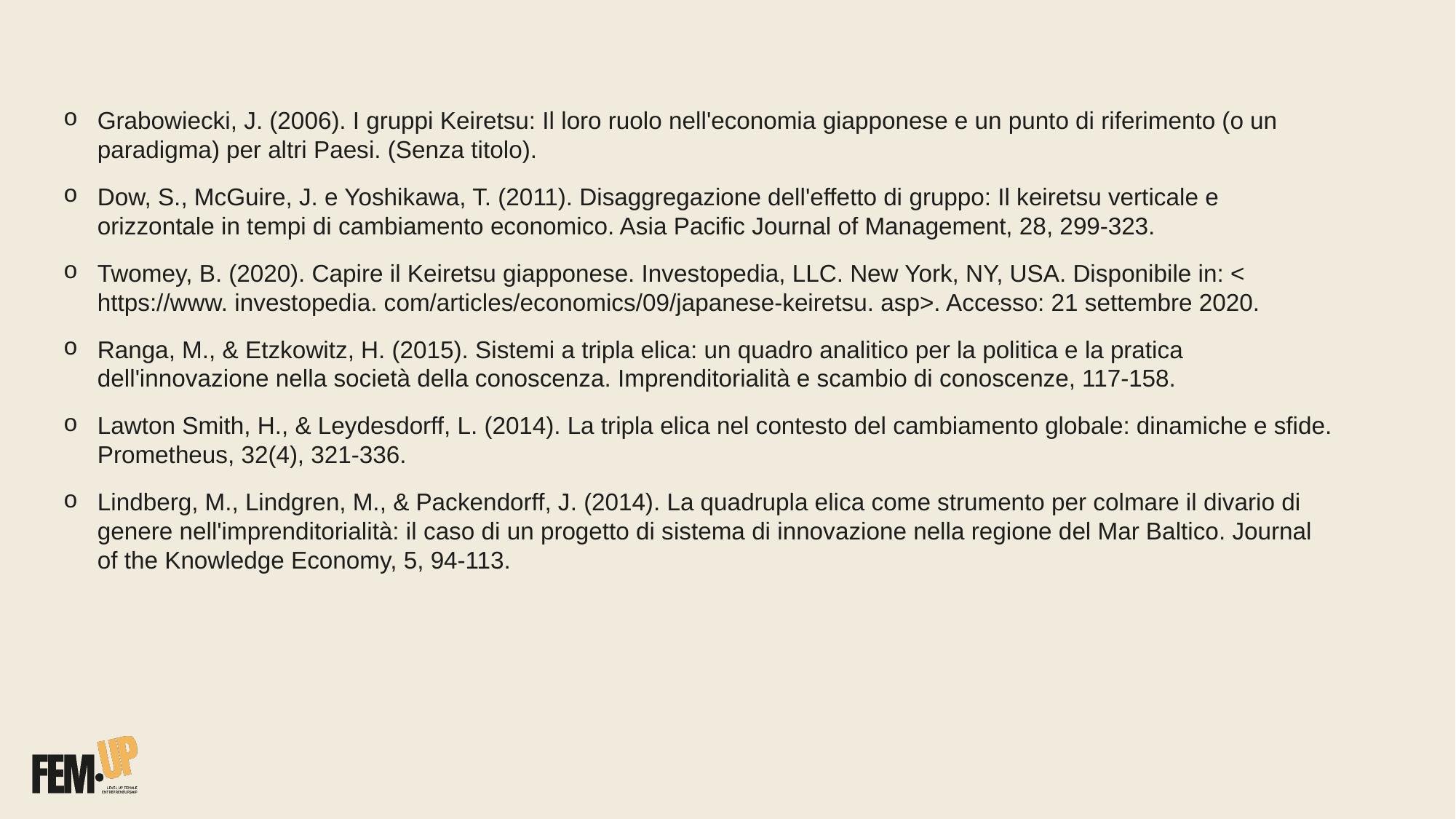

Grabowiecki, J. (2006). I gruppi Keiretsu: Il loro ruolo nell'economia giapponese e un punto di riferimento (o un paradigma) per altri Paesi. (Senza titolo).
Dow, S., McGuire, J. e Yoshikawa, T. (2011). Disaggregazione dell'effetto di gruppo: Il keiretsu verticale e orizzontale in tempi di cambiamento economico. Asia Pacific Journal of Management, 28, 299-323.
Twomey, B. (2020). Capire il Keiretsu giapponese. Investopedia, LLC. New York, NY, USA. Disponibile in: < https://www. investopedia. com/articles/economics/09/japanese-keiretsu. asp>. Accesso: 21 settembre 2020.
Ranga, M., & Etzkowitz, H. (2015). Sistemi a tripla elica: un quadro analitico per la politica e la pratica dell'innovazione nella società della conoscenza. Imprenditorialità e scambio di conoscenze, 117-158.
Lawton Smith, H., & Leydesdorff, L. (2014). La tripla elica nel contesto del cambiamento globale: dinamiche e sfide. Prometheus, 32(4), 321-336.
Lindberg, M., Lindgren, M., & Packendorff, J. (2014). La quadrupla elica come strumento per colmare il divario di genere nell'imprenditorialità: il caso di un progetto di sistema di innovazione nella regione del Mar Baltico. Journal of the Knowledge Economy, 5, 94-113.